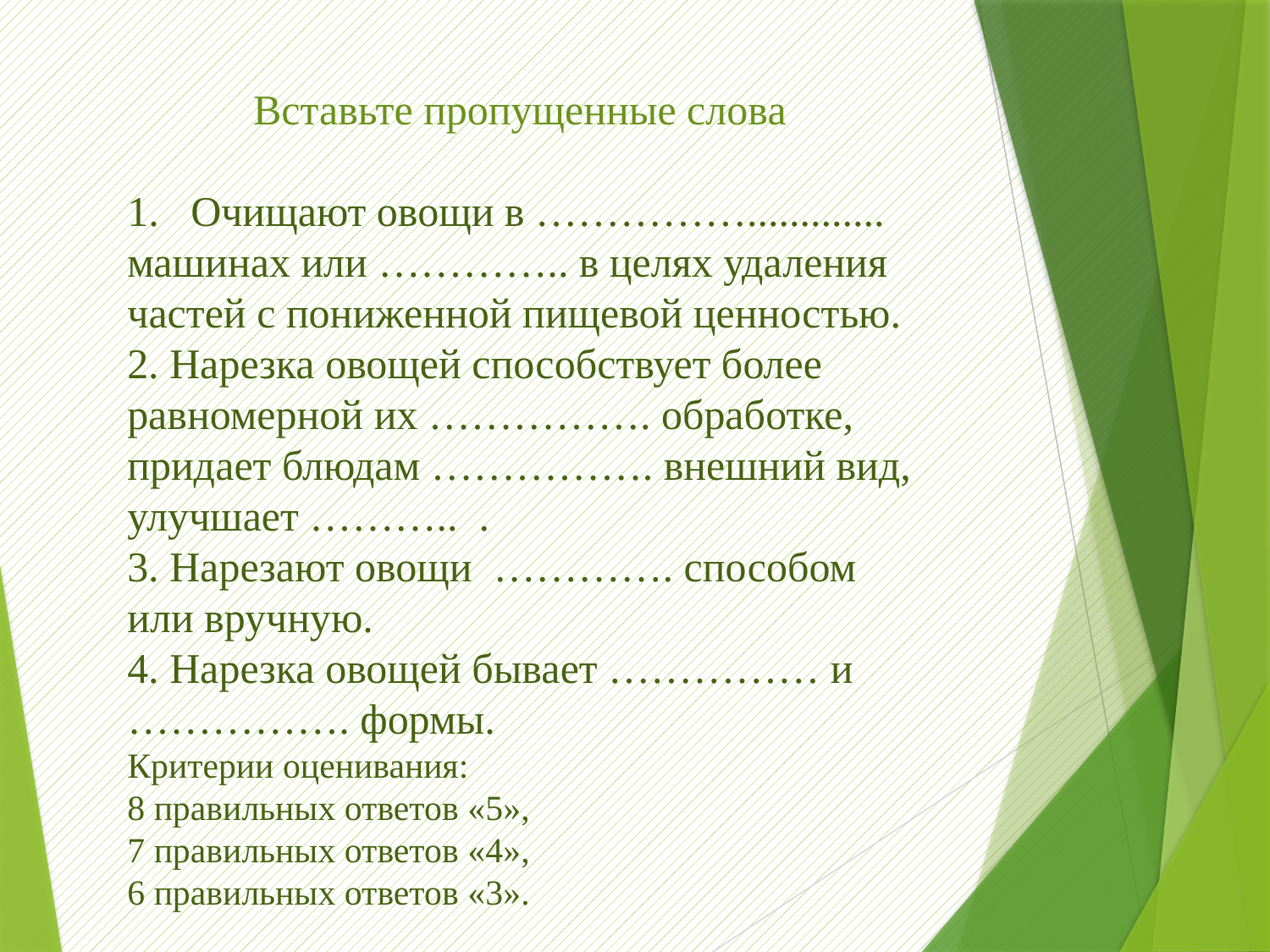

Вставьте пропущенные слова

Очищают овощи в …………….............
машинах или ………….. в целях удаления частей с пониженной пищевой ценностью.
2. Нарезка овощей способствует более равномерной их ……………. обработке, придает блюдам ……………. внешний вид, улучшает ………..  .
3. Нарезают овощи  …………. способом или вручную.
4. Нарезка овощей бывает …………… и ……………. формы.
Критерии оценивания:
8 правильных ответов «5»,
7 правильных ответов «4»,
6 правильных ответов «3».